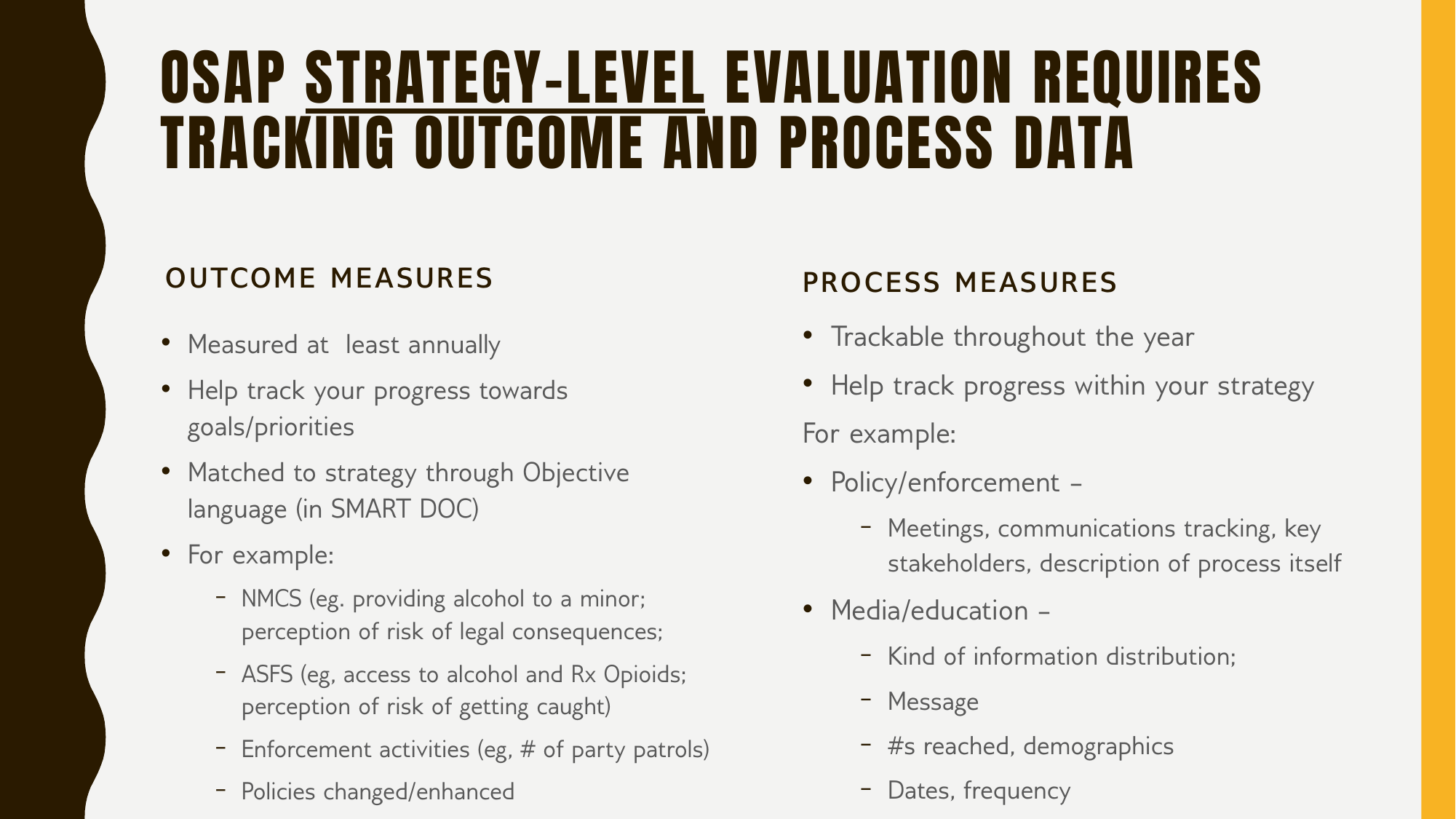

# OSAP strategy-level evaluation requires tracking Outcome and Process data
Outcome Measures
Process Measures
Trackable throughout the year
Help track progress within your strategy
For example:
Policy/enforcement –
Meetings, communications tracking, key stakeholders, description of process itself
Media/education –
Kind of information distribution;
Message
#s reached, demographics
Dates, frequency

Measured at  least annually
Help track your progress towards goals/priorities
Matched to strategy through Objective language (in SMART DOC)
For example:
NMCS (eg. providing alcohol to a minor; perception of risk of legal consequences;
ASFS (eg, access to alcohol and Rx Opioids; perception of risk of getting caught)
Enforcement activities (eg, # of party patrols)
Policies changed/enhanced